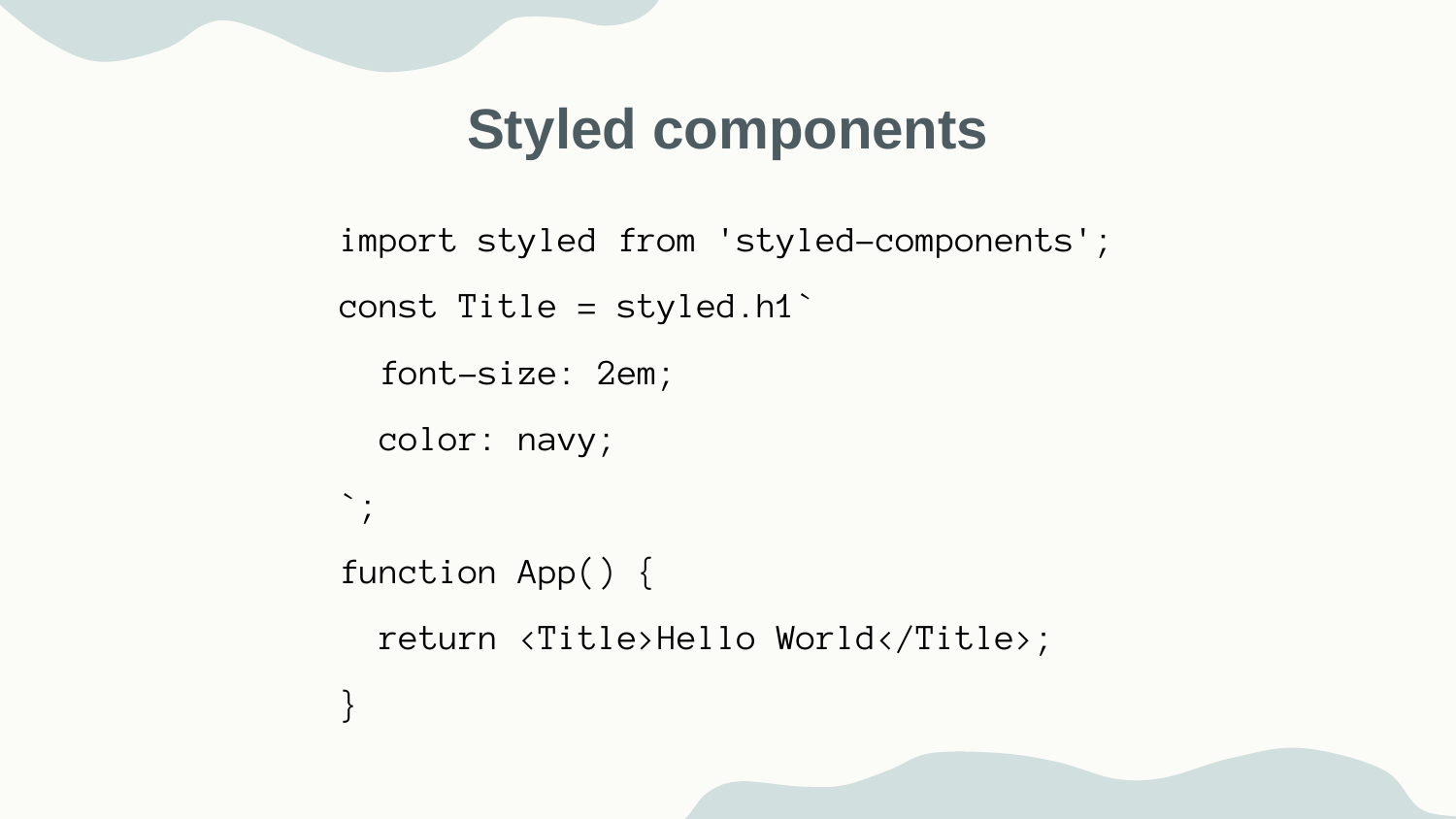

# Styled components
import styled from 'styled-components';
const Title = styled.h1`
  font-size: 2em;
  color: navy;
`;
function App() {
  return <Title>Hello World</Title>;
}